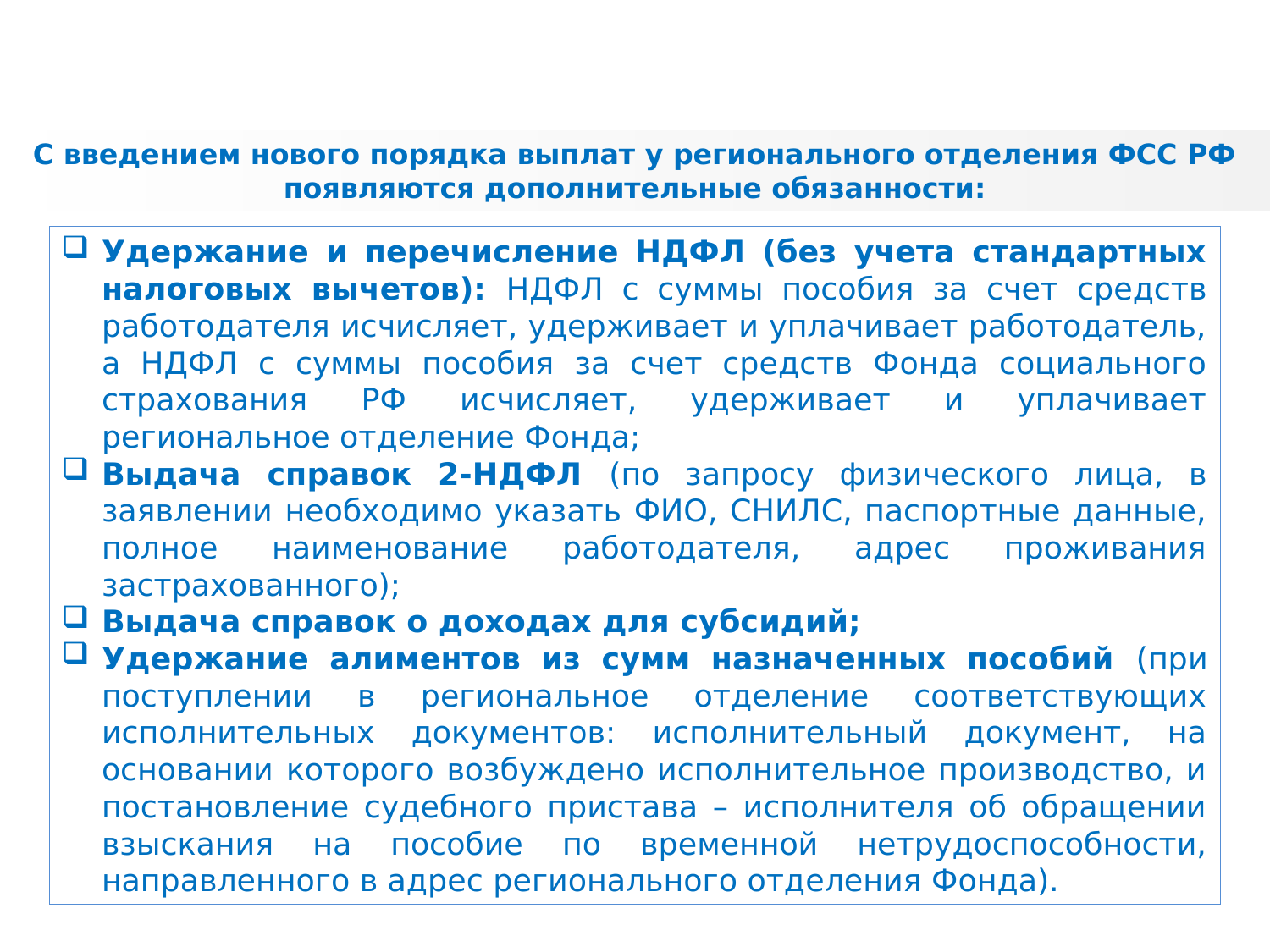

С введением нового порядка выплат у регионального отделения ФСС РФ появляются дополнительные обязанности:
Удержание и перечисление НДФЛ (без учета стандартных налоговых вычетов): НДФЛ с суммы пособия за счет средств работодателя исчисляет, удерживает и уплачивает работодатель, а НДФЛ с суммы пособия за счет средств Фонда социального страхования РФ исчисляет, удерживает и уплачивает региональное отделение Фонда;
Выдача справок 2-НДФЛ (по запросу физического лица, в заявлении необходимо указать ФИО, СНИЛС, паспортные данные, полное наименование работодателя, адрес проживания застрахованного);
Выдача справок о доходах для субсидий;
Удержание алиментов из сумм назначенных пособий (при поступлении в региональное отделение соответствующих исполнительных документов: исполнительный документ, на основании которого возбуждено исполнительное производство, и постановление судебного пристава – исполнителя об обращении взыскания на пособие по временной нетрудоспособности, направленного в адрес регионального отделения Фонда).